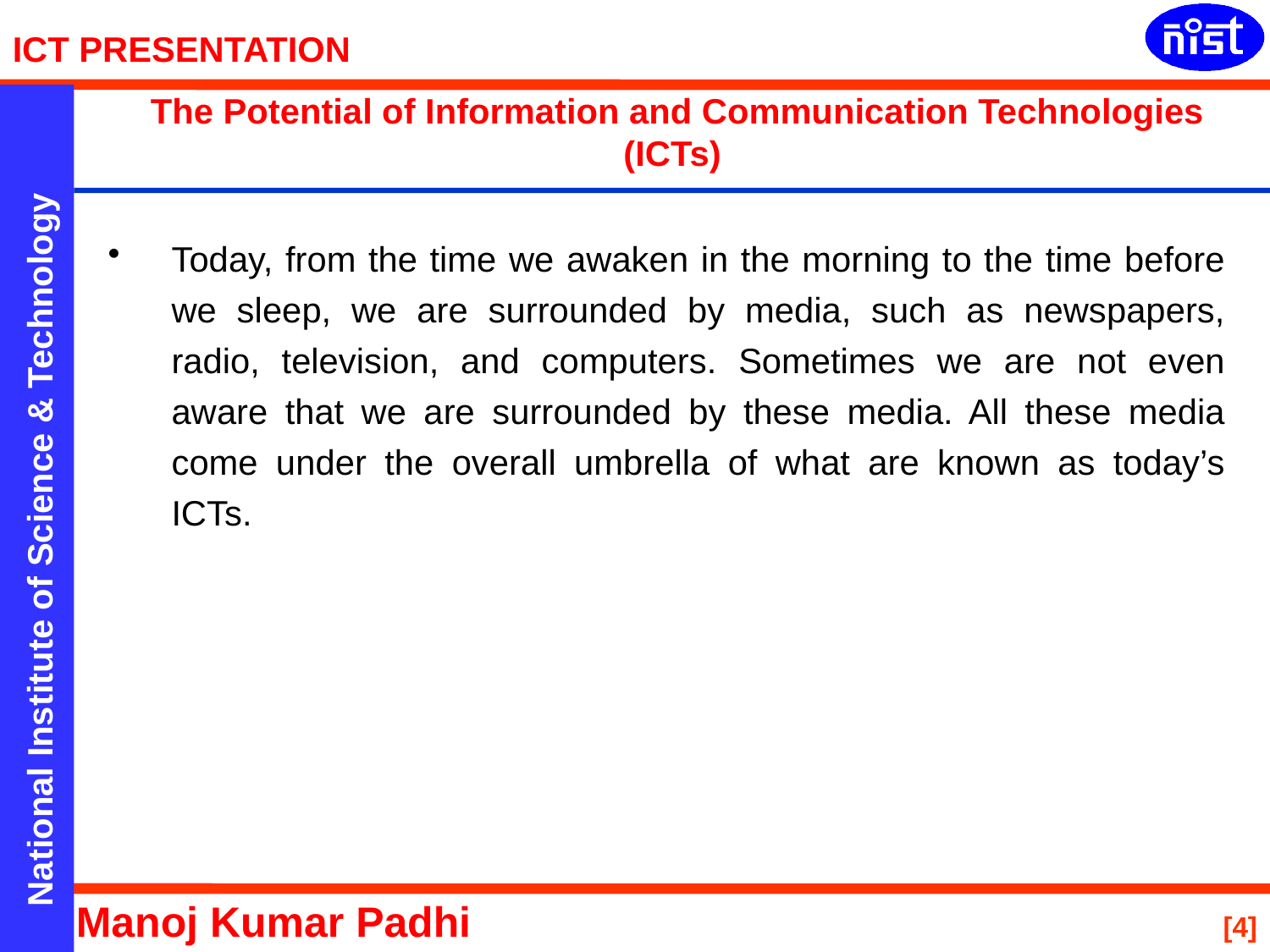

The Potential of Information and Communication Technologies (ICTs)

Today, from the time we awaken in the morning to the time before we sleep, we are surrounded by media, such as newspapers, radio, television, and computers. Sometimes we are not even aware that we are surrounded by these media. All these media come under the overall umbrella of what are known as today’s ICTs.